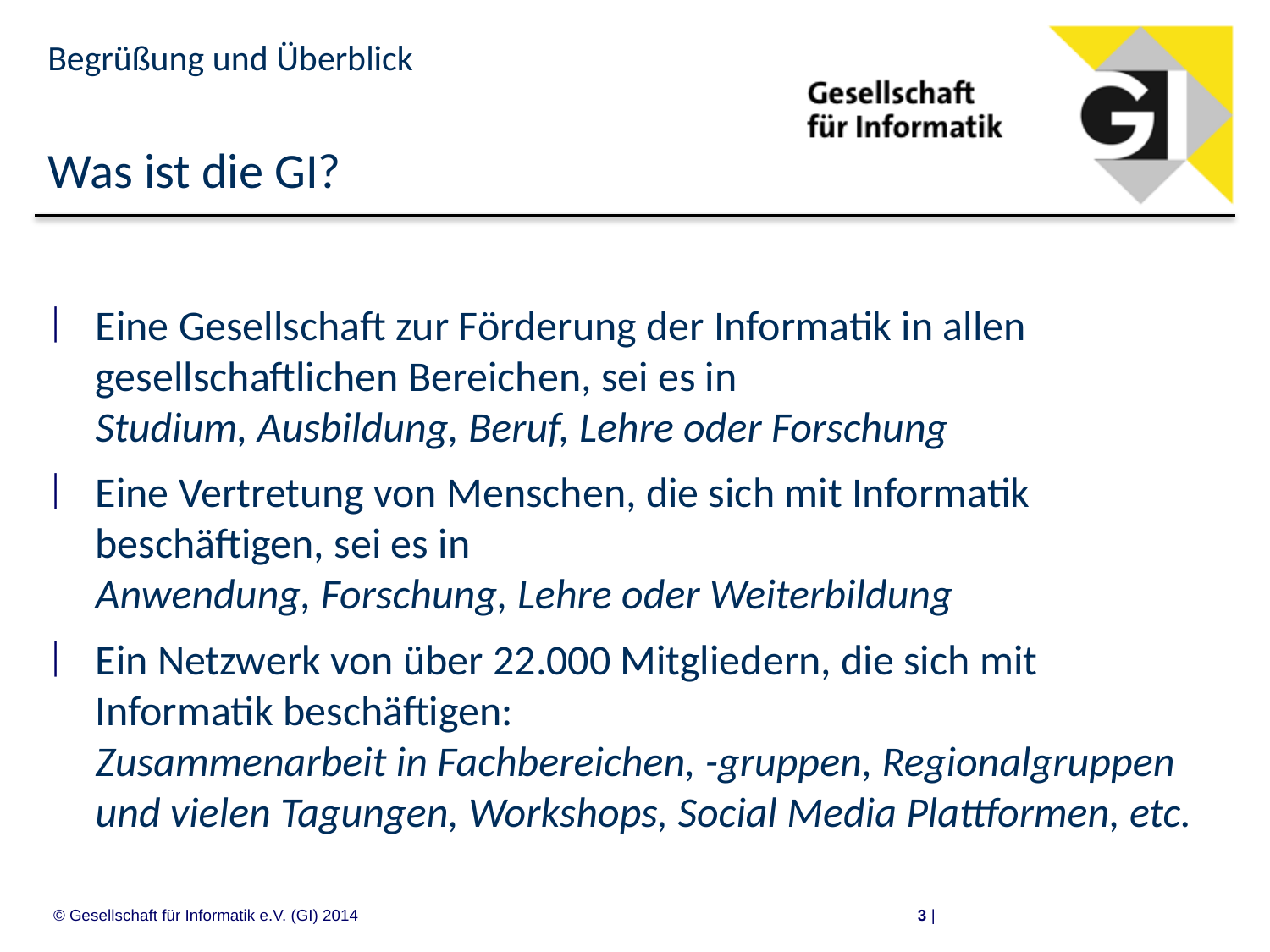

Begrüßung und Überblick

# Was ist die GI?

Eine Gesellschaft zur Förderung der Informatik in allen gesellschaftlichen Bereichen, sei es in
Studium, Ausbildung, Beruf, Lehre oder Forschung
Eine Vertretung von Menschen, die sich mit Informatik beschäftigen, sei es in
Anwendung, Forschung, Lehre oder Weiterbildung
Ein Netzwerk von über 22.000 Mitgliedern, die sich mit Informatik beschäftigen:
Zusammenarbeit in Fachbereichen, -gruppen, Regionalgruppen und vielen Tagungen, Workshops, Social Media Plattformen, etc.

© Gesellschaft für Informatik e.V. (GI) 2014
3 |